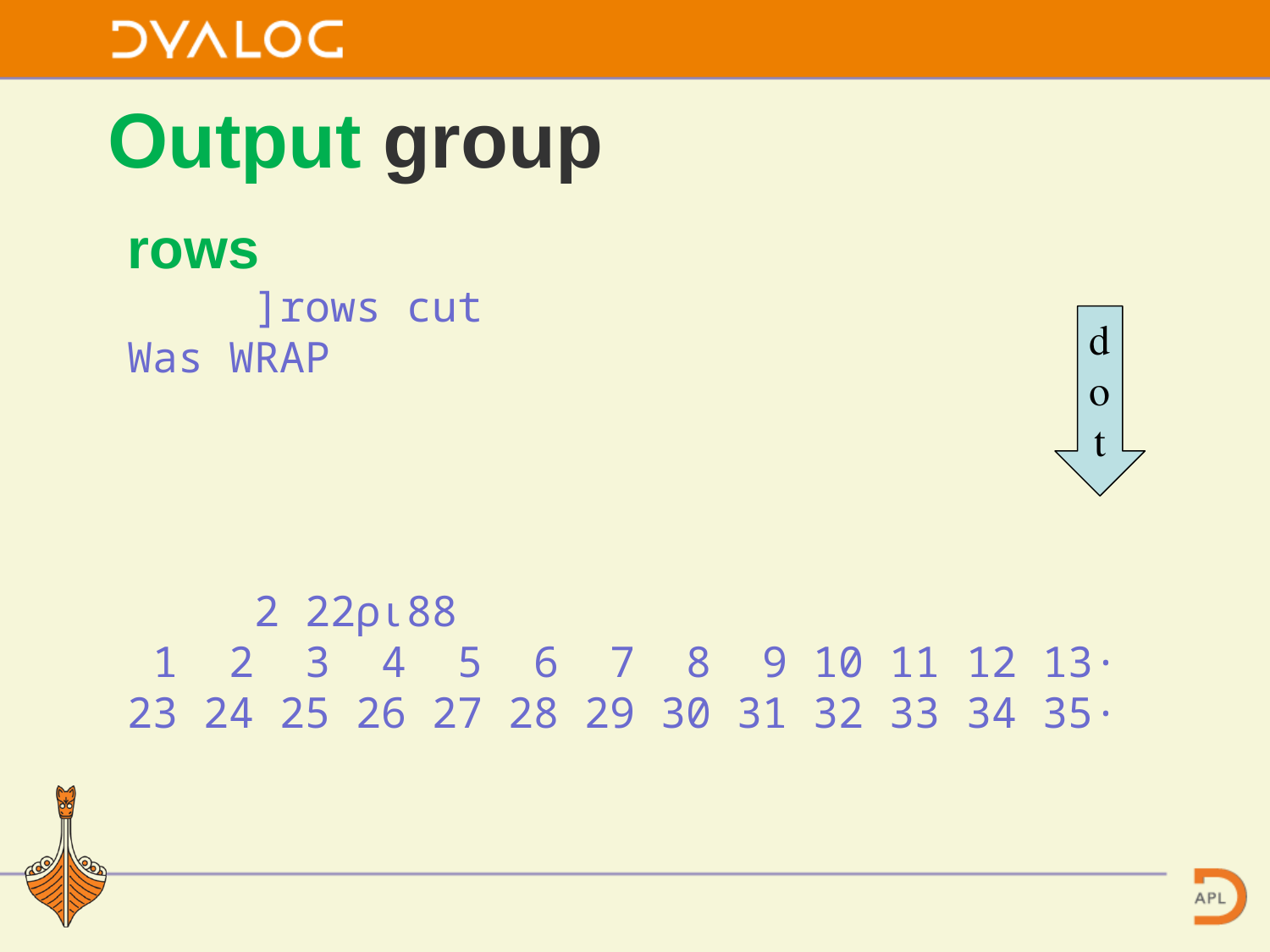

# Output group
rows
     ]rows cut
Was WRAP

	2 22⍴⍳88
 1  2  3  4  5  6  7  8  9 10 11 12 13·
23 24 25 26 27 28 29 30 31 32 33 34 35·
d
o
t